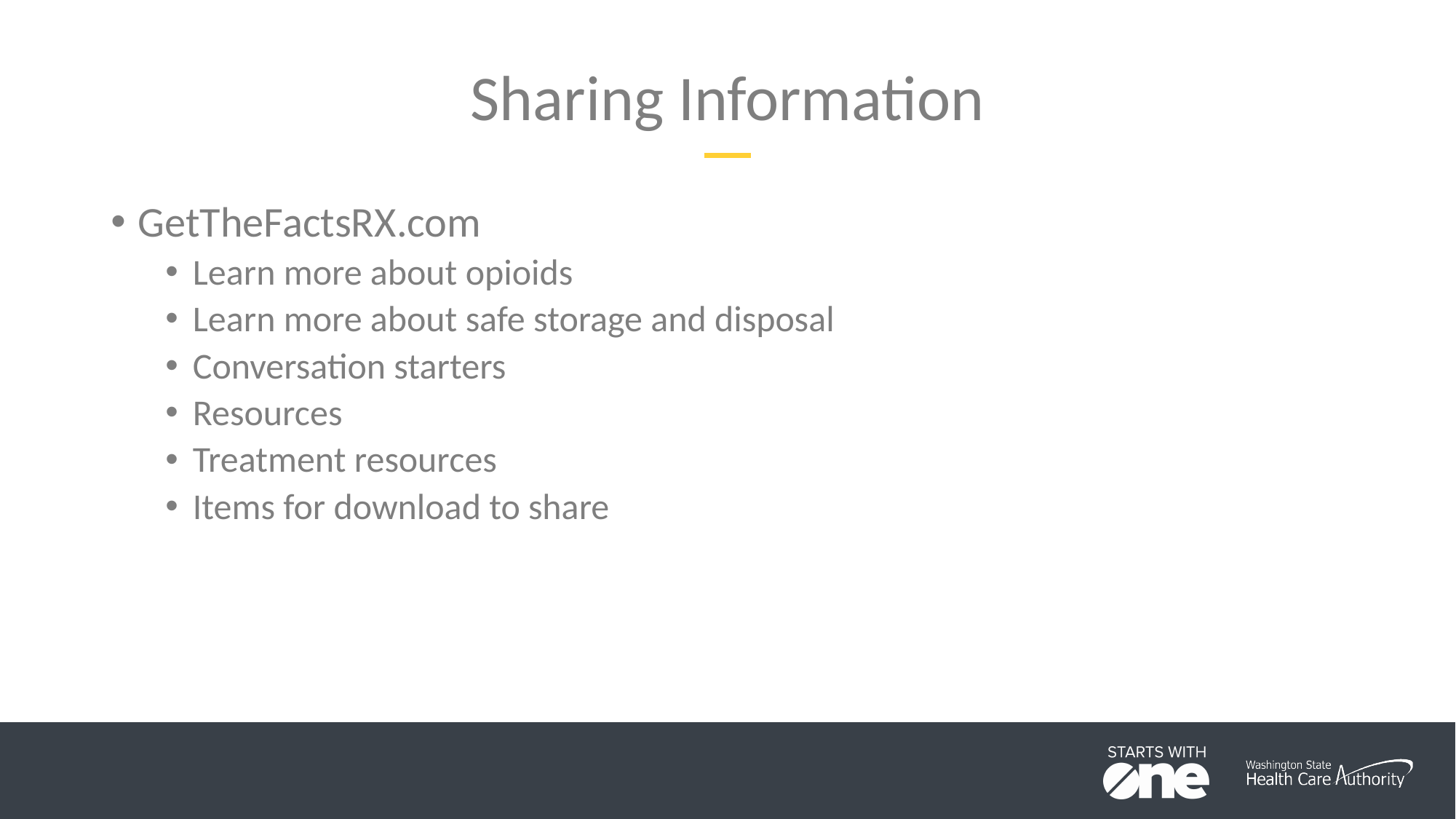

# Sharing Information
GetTheFactsRX.com
Learn more about opioids
Learn more about safe storage and disposal
Conversation starters
Resources
Treatment resources
Items for download to share